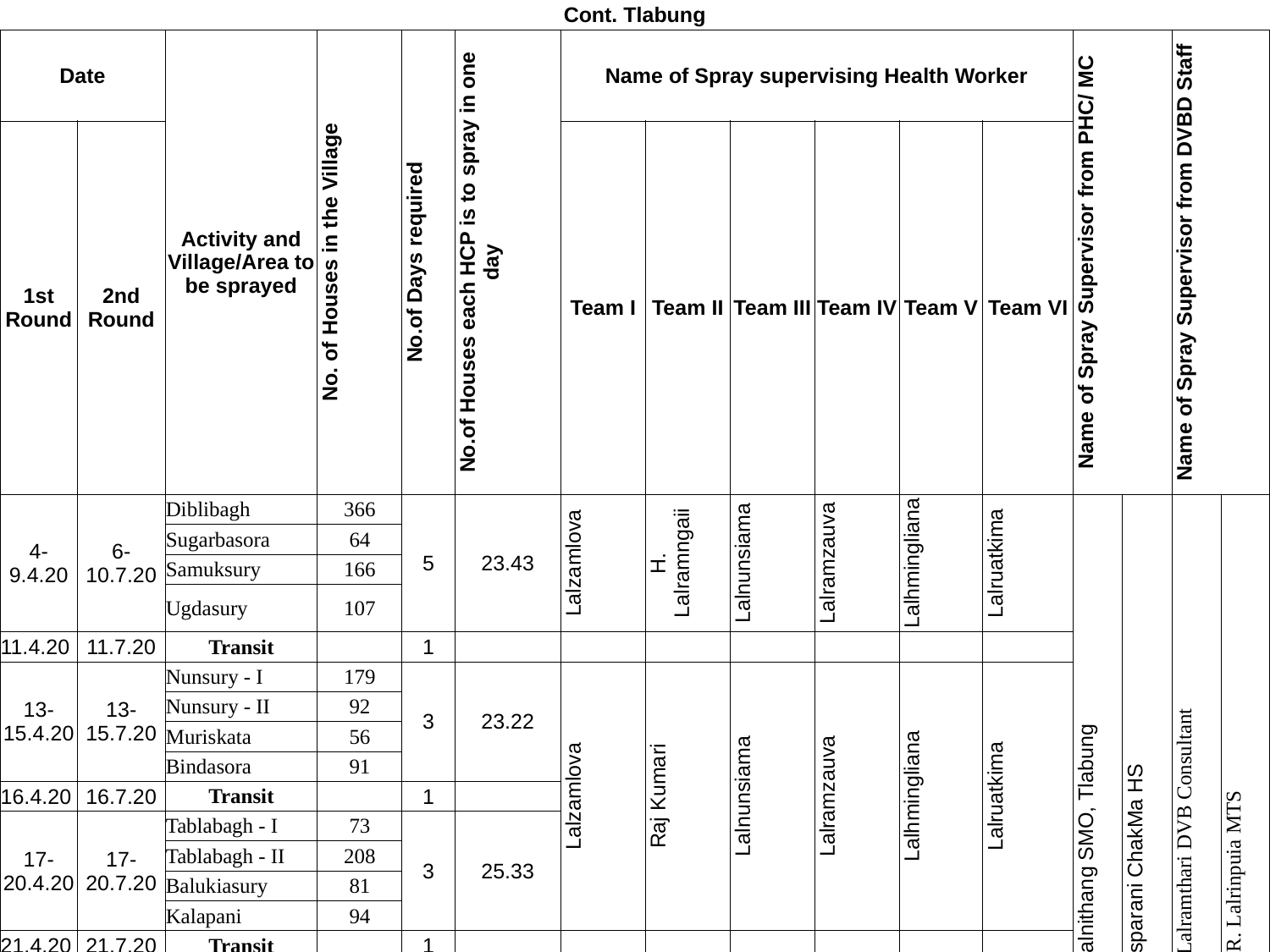

| Cont. Tlabung |  |  |  |  |  |  |  |  |  |  |  |  |  |  |  |
| --- | --- | --- | --- | --- | --- | --- | --- | --- | --- | --- | --- | --- | --- | --- | --- |
| Date |  | Activity and Village/Area to be sprayed | No. of Houses in the Village | No.of Days required | No.of Houses each HCP is to spray in one day | Name of Spray supervising Health Worker |  |  |  |  |  | Name of Spray Supervisor from PHC/ MC |  | Name of Spray Supervisor from DVBD Staff |  |
| 1st Round | 2nd Round |  |  |  |  | Team I | Team II | Team III | Team IV | Team V | Team VI |  |  |  |  |
| 4-9.4.20 | 6-10.7.20 | Diblibagh | 366 | 5 | 23.43 | Lalzamlova | H. Lalramngaii | Lalnunsiama | Lalramzauva | Lalhmingliana | Lalruatkima | Dr. R. Lalnithang SMO, Tlabung | Pusparani ChakMa HS | Josephin Lalramthari DVB Consultant | R. Lalrinpuia MTS |
|  |  | Sugarbasora | 64 |  |  |  |  |  |  |  |  |  |  |  |  |
|  |  | Samuksury | 166 |  |  |  |  |  |  |  |  |  |  |  |  |
|  |  | Ugdasury | 107 |  |  |  |  |  |  |  |  |  |  |  |  |
| 11.4.20 | 11.7.20 | Transit |  | 1 |  |  |  |  |  |  |  |  |  |  |  |
| 13-15.4.20 | 13-15.7.20 | Nunsury - I | 179 | 3 | 23.22 | Lalzamlova | Raj Kumari | Lalnunsiama | Lalramzauva | Lalhmingliana | Lalruatkima |  |  |  |  |
|  |  | Nunsury - II | 92 |  |  |  |  |  |  |  |  |  |  |  |  |
|  |  | Muriskata | 56 |  |  |  |  |  |  |  |  |  |  |  |  |
|  |  | Bindasora | 91 |  |  |  |  |  |  |  |  |  |  |  |  |
| 16.4.20 | 16.7.20 | Transit |  | 1 |  |  |  |  |  |  |  |  |  |  |  |
| 17-20.4.20 | 17-20.7.20 | Tablabagh - I | 73 | 3 | 25.33 |  |  |  |  |  |  |  |  |  |  |
|  |  | Tablabagh - II | 208 |  |  |  |  |  |  |  |  |  |  |  |  |
|  |  | Balukiasury | 81 |  |  |  |  |  |  |  |  |  |  |  |  |
|  |  | Kalapani | 94 |  |  |  |  |  |  |  |  |  |  |  |  |
| 21.4.20 | 21.7.20 | Transit |  | 1 |  |  |  |  |  |  |  |  |  |  |  |
| 22-24.4.20 | 22-24.7.20 | Chawilung | 74 | 3 | 24.39 | Lalzamlova | LH. Lalbiakdiki | Lalnunsiama | Lalramzauva | Lalhmingliana | Lalruatkima |  |  |  |  |
|  |  | Old khojoysury | 135 |  |  |  |  |  |  |  |  |  |  |  |  |
|  |  | New Khojoysury | 230 |  |  |  |  |  |  |  |  |  |  |  |  |
| 25-28.4.20 | 25-28.7.20 | Larei | 90 | 3 | 21.50 |  |  |  |  |  |  |  |  |  |  |
|  |  | Khojoysurychhuah | 85 |  |  |  |  |  |  |  |  |  |  |  |  |
|  |  | Zohmun | 115 |  |  |  |  |  |  |  |  |  |  |  |  |
|  |  | Bornasury | 97 |  |  |  |  |  |  |  |  |  |  |  |  |
| 29.4.20 | 29.7.20 | Transit |  | 1 |  |  |  |  |  |  |  |  |  |  |  |
| 30.4.20 | 30.7.20 | Cleaning |  | 1 | - |  |  |  |  |  |  |  |  |  |  |